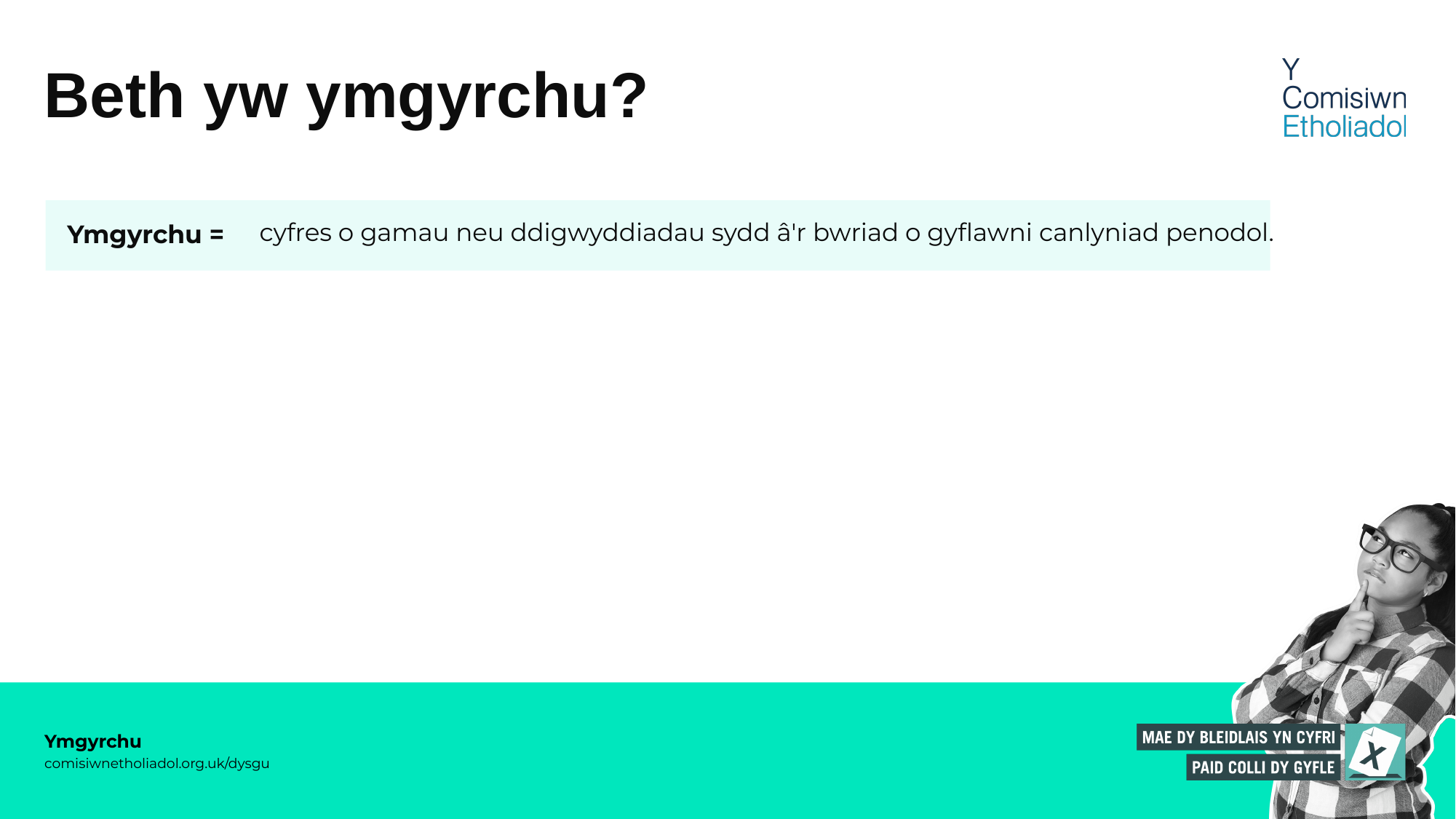

# Beth yw ymgyrchu?
cyfres o gamau neu ddigwyddiadau sydd â'r bwriad o gyflawni canlyniad penodol.
Ymgyrchu =
Ymgyrchu